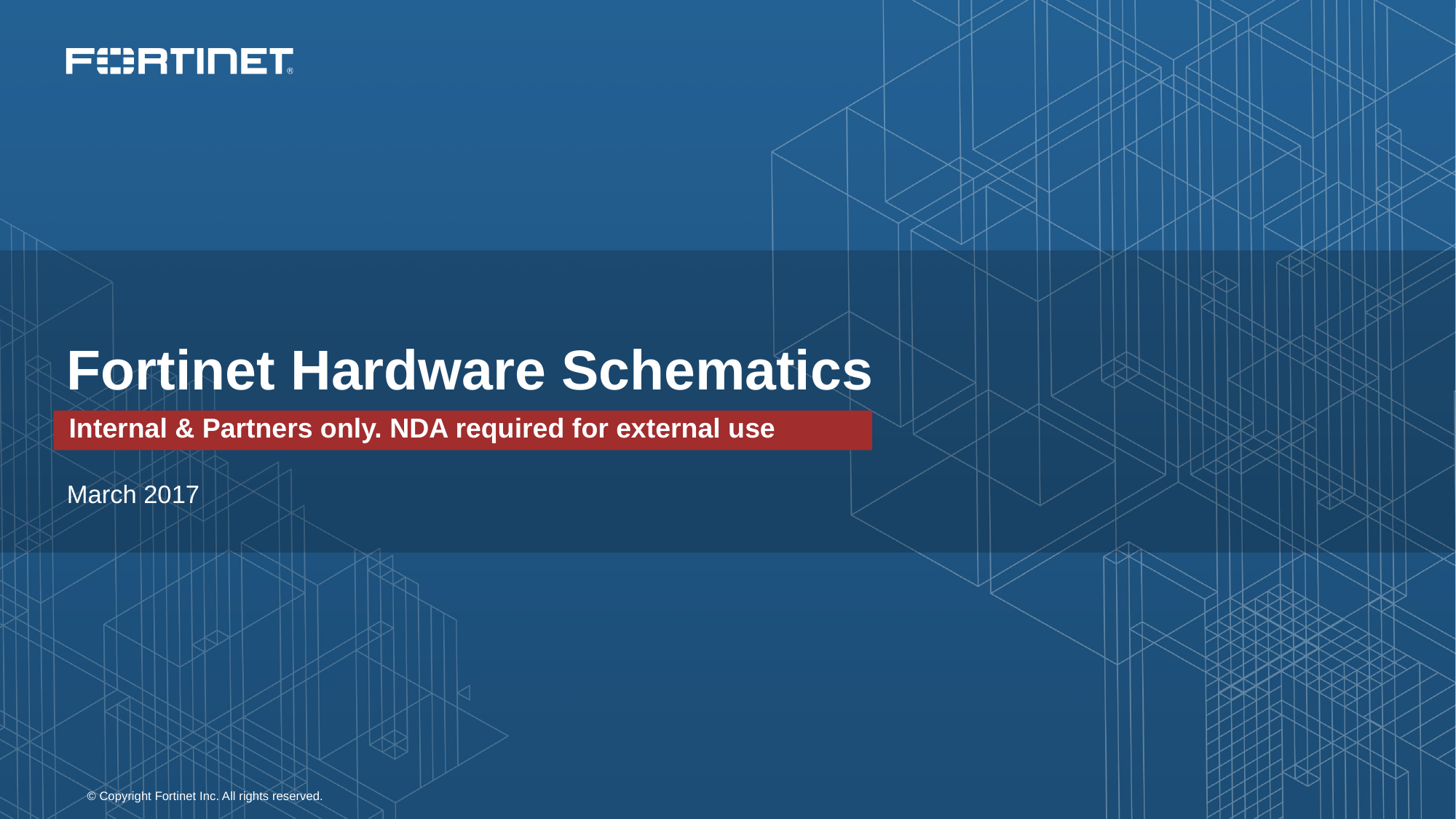

# Fortinet Hardware Schematics
  Internal & Partners only. NDA required for external use

March 2017